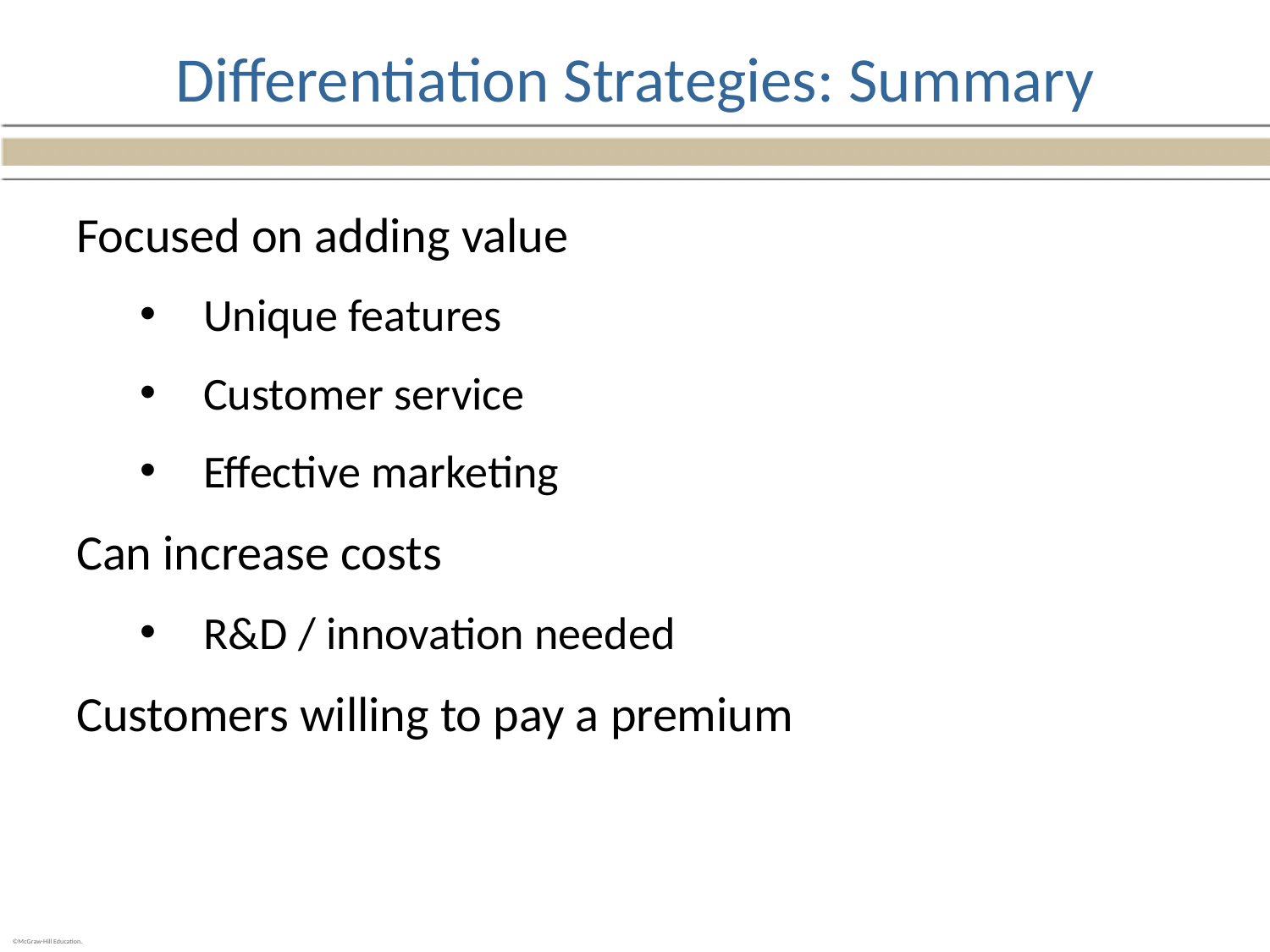

# Differentiation Strategies: Summary
Focused on adding value
Unique features
Customer service
Effective marketing
Can increase costs
R&D / innovation needed
Customers willing to pay a premium